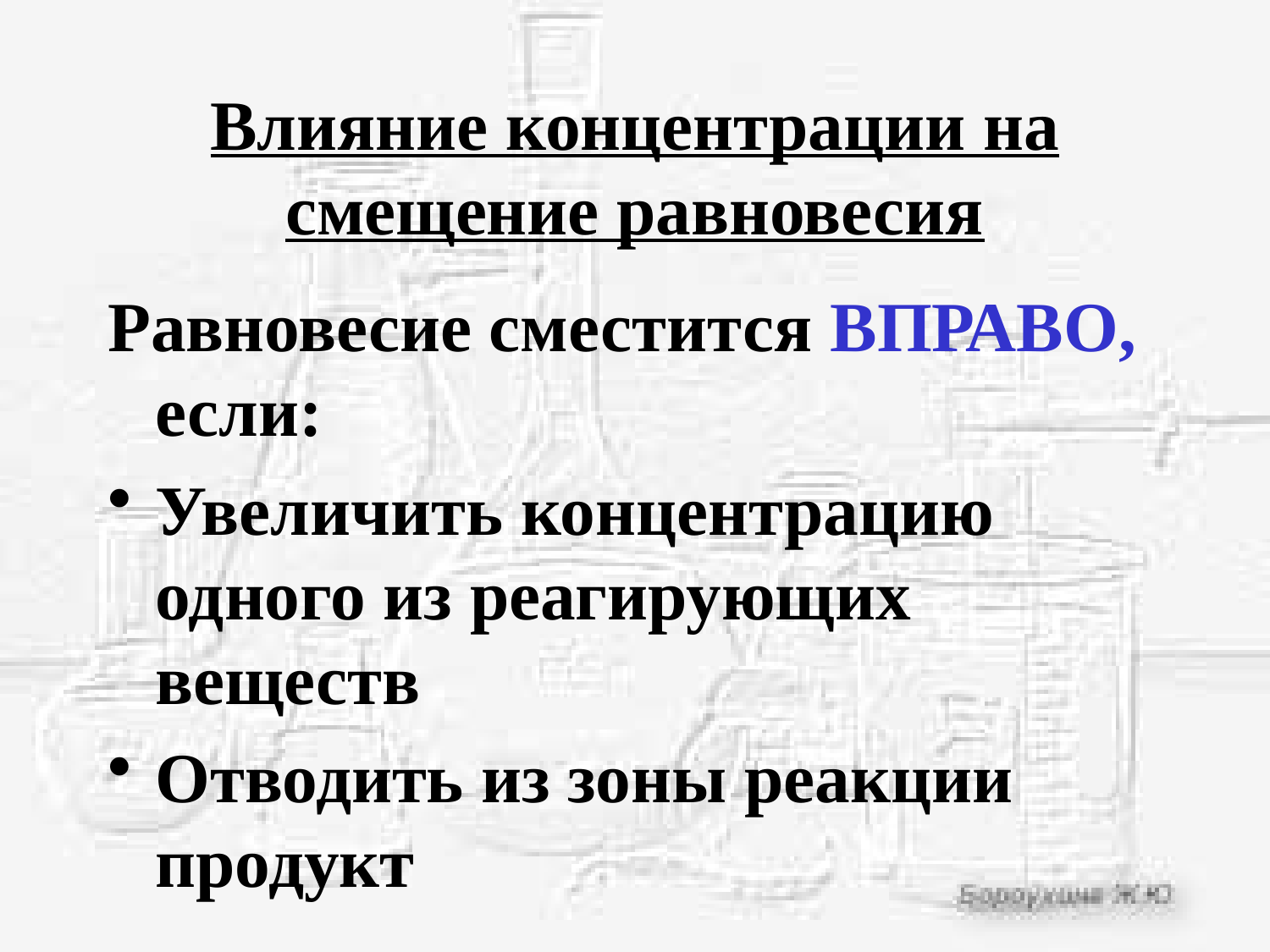

# Влияние концентрации на смещение равновесия
Равновесие сместится ВПРАВО, если:
Увеличить концентрацию одного из реагирующих веществ
Отводить из зоны реакции продукт